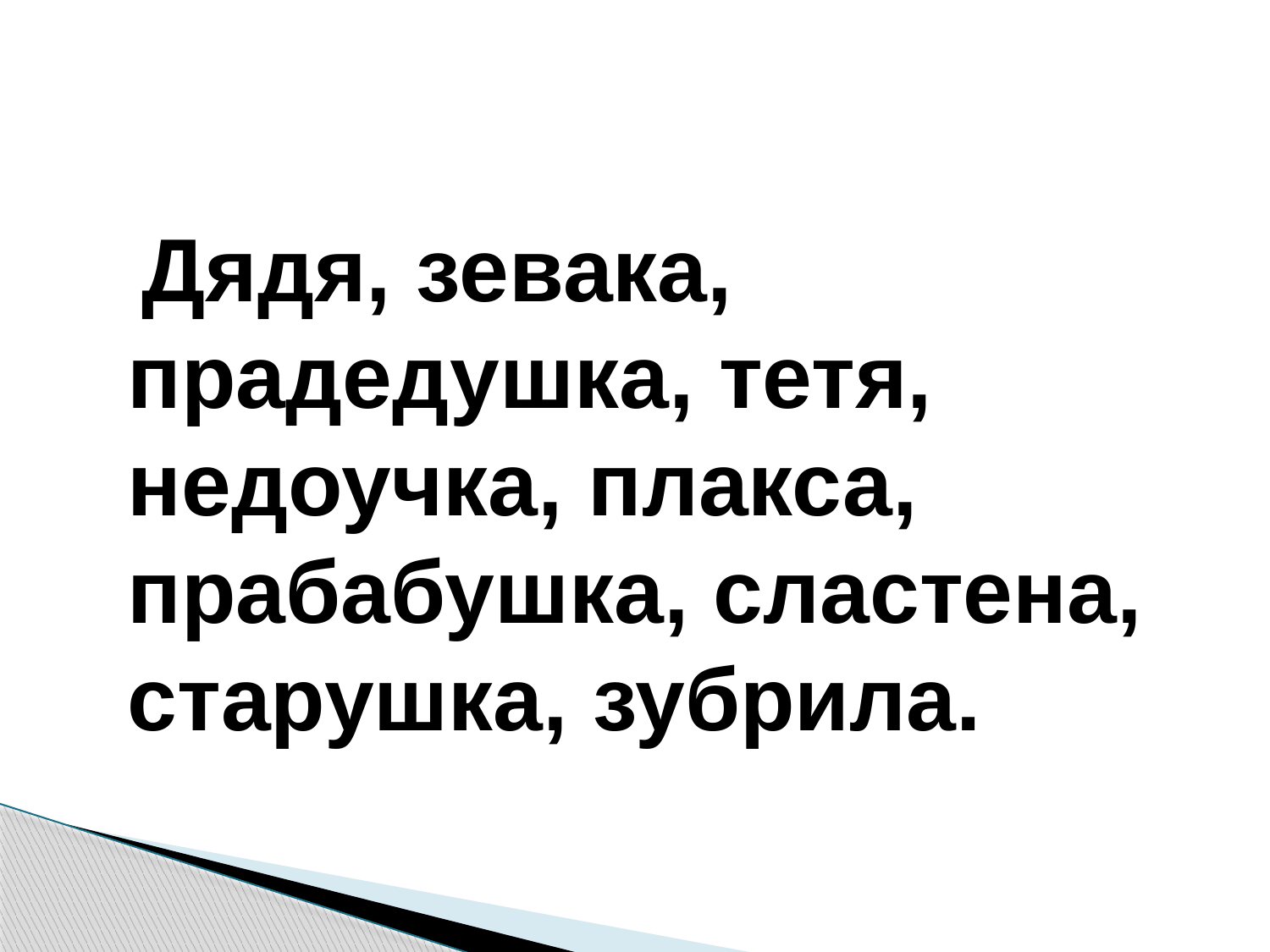

#
    Дядя, зевака, прадедушка, тетя, недоучка, плакса, прабабушка, сластена, старушка, зубрила.